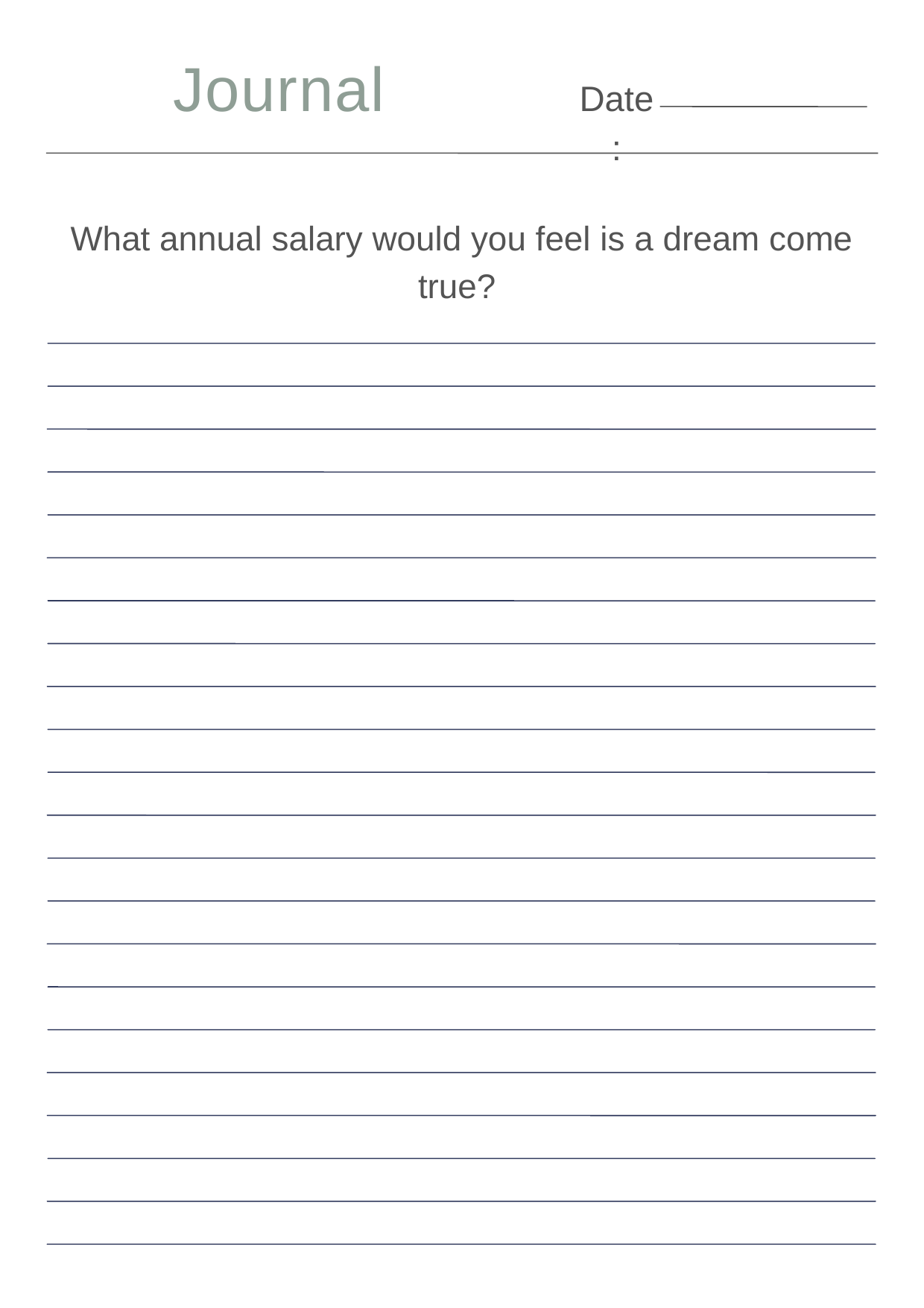

Journal
Date:

What annual salary would you feel is a dream come true?